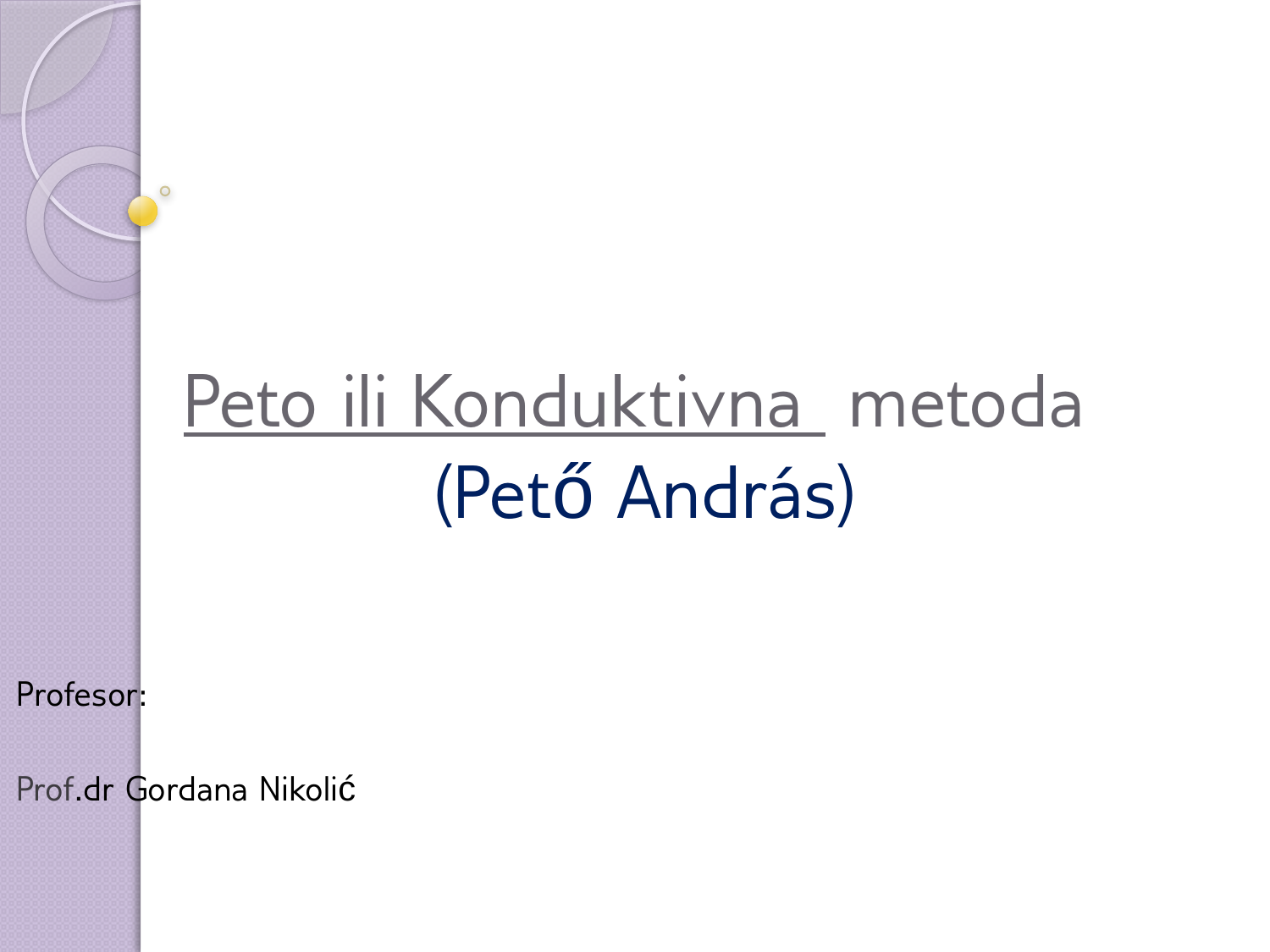

# Peto ili Konduktivna  metoda (Pető András)

Profesor:
Prof.dr Gordana Nikolić